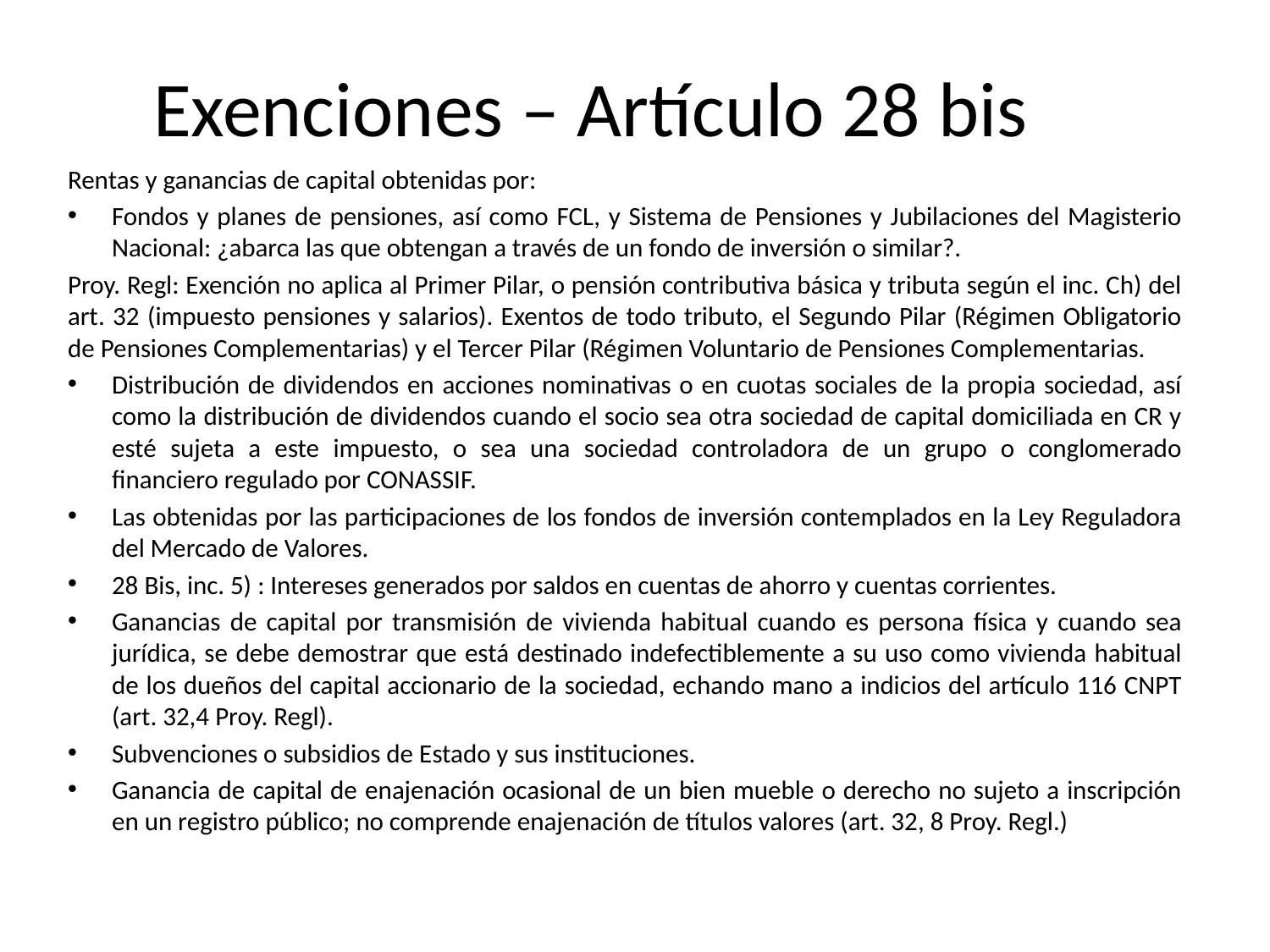

# Exenciones – Artículo 28 bis
Rentas y ganancias de capital obtenidas por:
Fondos y planes de pensiones, así como FCL, y Sistema de Pensiones y Jubilaciones del Magisterio Nacional: ¿abarca las que obtengan a través de un fondo de inversión o similar?.
Proy. Regl: Exención no aplica al Primer Pilar, o pensión contributiva básica y tributa según el inc. Ch) del art. 32 (impuesto pensiones y salarios). Exentos de todo tributo, el Segundo Pilar (Régimen Obligatorio de Pensiones Complementarias) y el Tercer Pilar (Régimen Voluntario de Pensiones Complementarias.
Distribución de dividendos en acciones nominativas o en cuotas sociales de la propia sociedad, así como la distribución de dividendos cuando el socio sea otra sociedad de capital domiciliada en CR y esté sujeta a este impuesto, o sea una sociedad controladora de un grupo o conglomerado financiero regulado por CONASSIF.
Las obtenidas por las participaciones de los fondos de inversión contemplados en la Ley Reguladora del Mercado de Valores.
28 Bis, inc. 5) : Intereses generados por saldos en cuentas de ahorro y cuentas corrientes.
Ganancias de capital por transmisión de vivienda habitual cuando es persona física y cuando sea jurídica, se debe demostrar que está destinado indefectiblemente a su uso como vivienda habitual de los dueños del capital accionario de la sociedad, echando mano a indicios del artículo 116 CNPT (art. 32,4 Proy. Regl).
Subvenciones o subsidios de Estado y sus instituciones.
Ganancia de capital de enajenación ocasional de un bien mueble o derecho no sujeto a inscripción en un registro público; no comprende enajenación de títulos valores (art. 32, 8 Proy. Regl.)